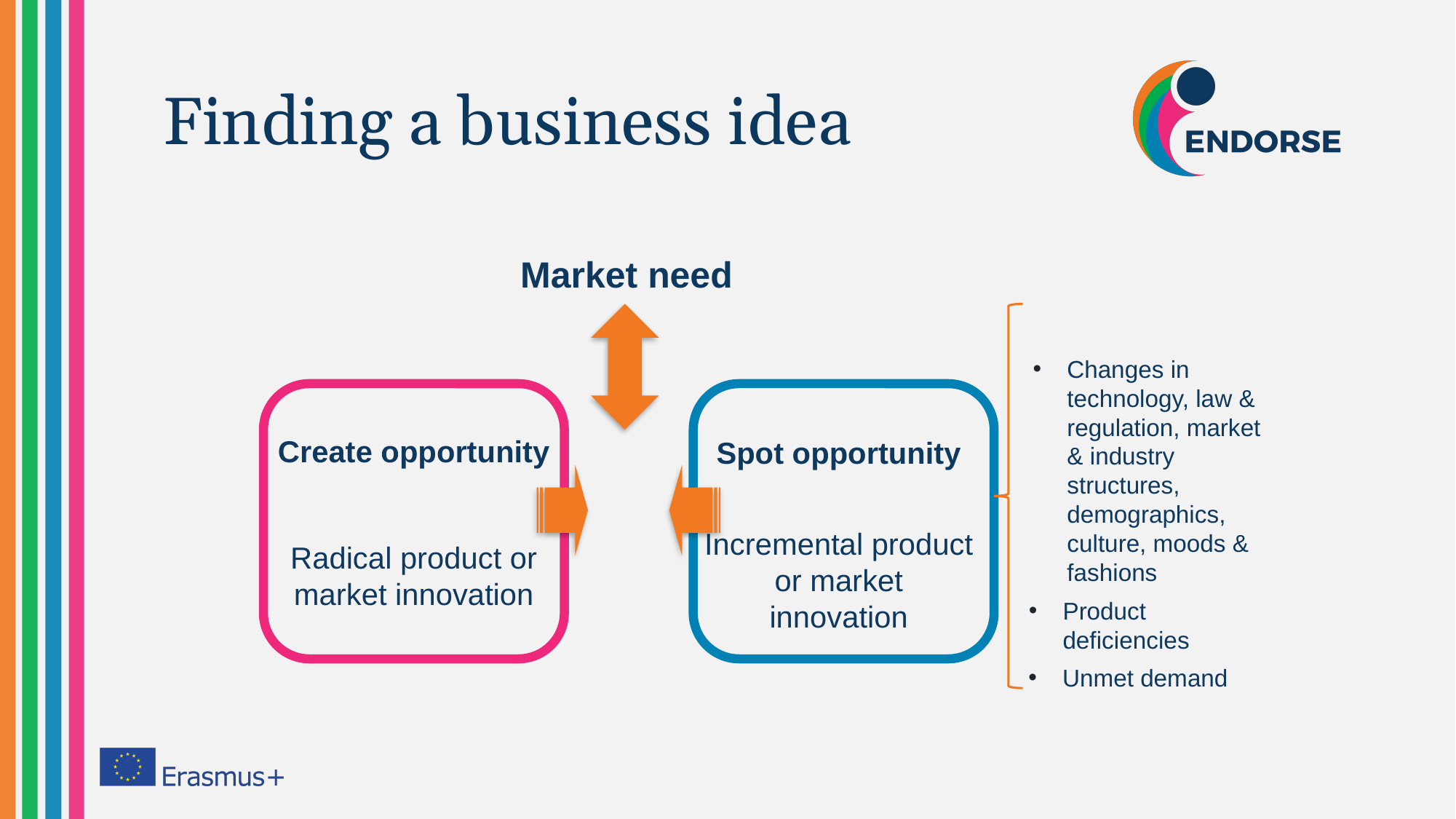

# Finding a business idea
Market need

Changes in technology, law & regulation, market & industry structures, demographics, culture, moods & fashions
Product deficiencies
Unmet demand

Create opportunity
Radical product or market innovation
Spot opportunity

Incremental product or market innovation